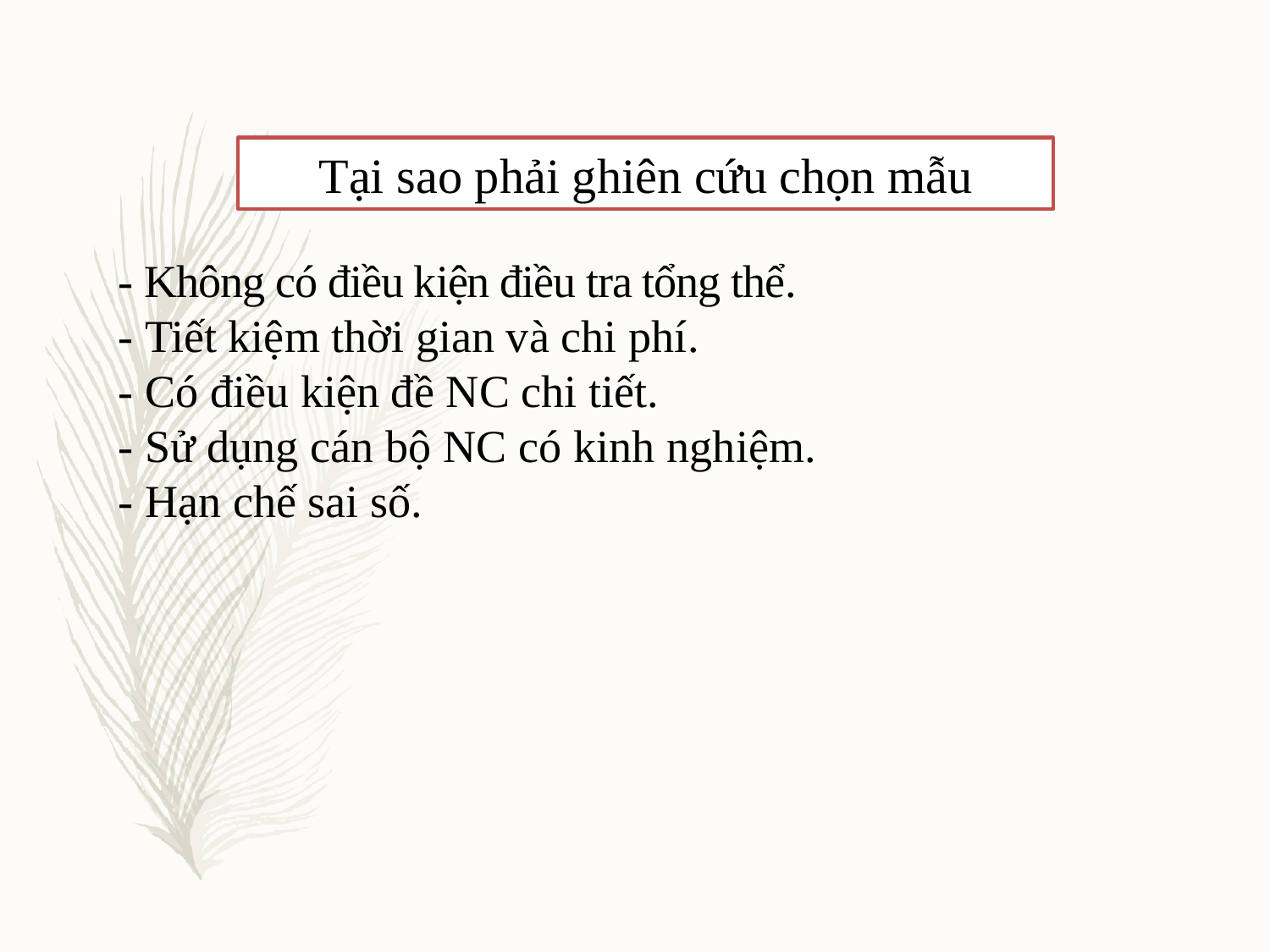

Tại sao phải ghiên cứu chọn mẫu

- Không có điều kiện điều tra tổng thể.
- Tiết kiệm thời gian và chi phí.
- Có điều kiện đề NC chi tiết.
- Sử dụng cán bộ NC có kinh nghiệm.
- Hạn chế sai số.